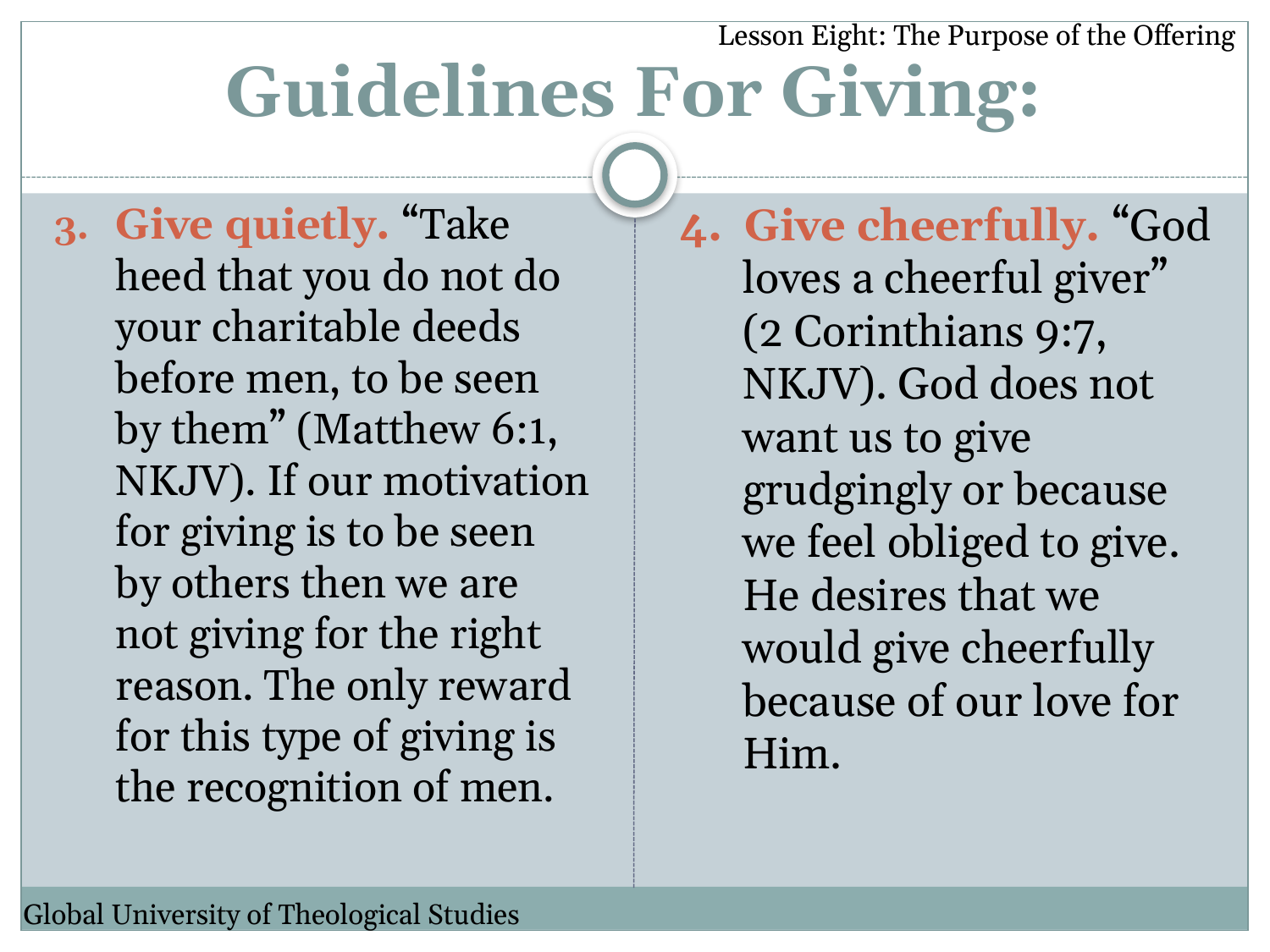

Lesson Eight: The Purpose of the Offering
# Guidelines For Giving:
Give quietly. “Take heed that you do not do your charitable deeds before men, to be seen by them” (Matthew 6:1, NKJV). If our motivation for giving is to be seen by others then we are not giving for the right reason. The only reward for this type of giving is the recognition of men.
4.  Give cheerfully. “God loves a cheerful giver” (2 Corinthians 9:7, NKJV). God does not want us to give grudgingly or because we feel obliged to give. He desires that we would give cheerfully because of our love for Him.
Global University of Theological Studies